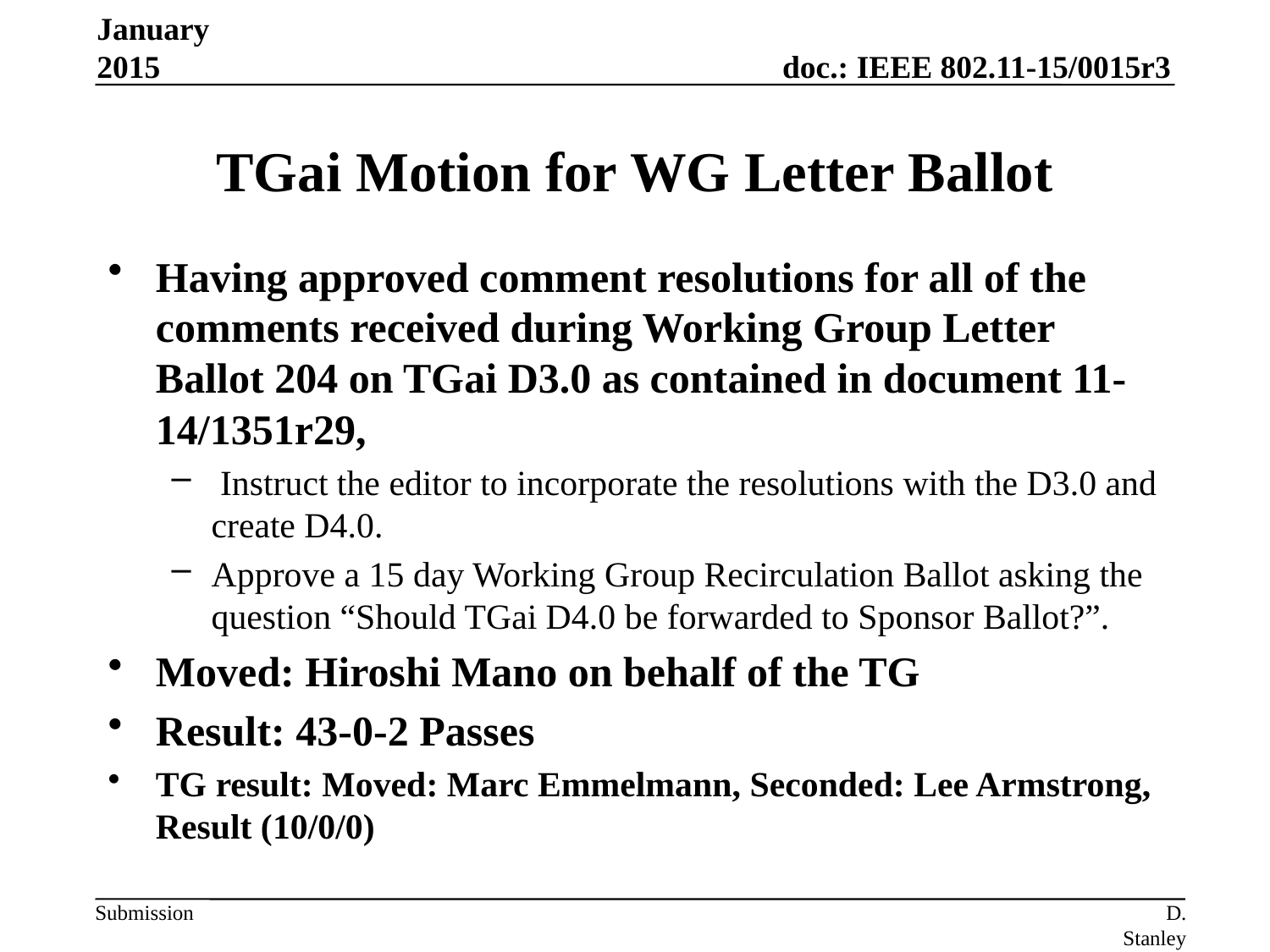

January 2015
# TGai Motion for WG Letter Ballot
Having approved comment resolutions for all of the comments received during Working Group Letter Ballot 204 on TGai D3.0 as contained in document 11-14/1351r29,
 Instruct the editor to incorporate the resolutions with the D3.0 and create D4.0.
Approve a 15 day Working Group Recirculation Ballot asking the question “Should TGai D4.0 be forwarded to Sponsor Ballot?”.
Moved: Hiroshi Mano on behalf of the TG
Result: 43-0-2 Passes
TG result: Moved: Marc Emmelmann, Seconded: Lee Armstrong, Result (10/0/0)

D. Stanley Aruba Networks